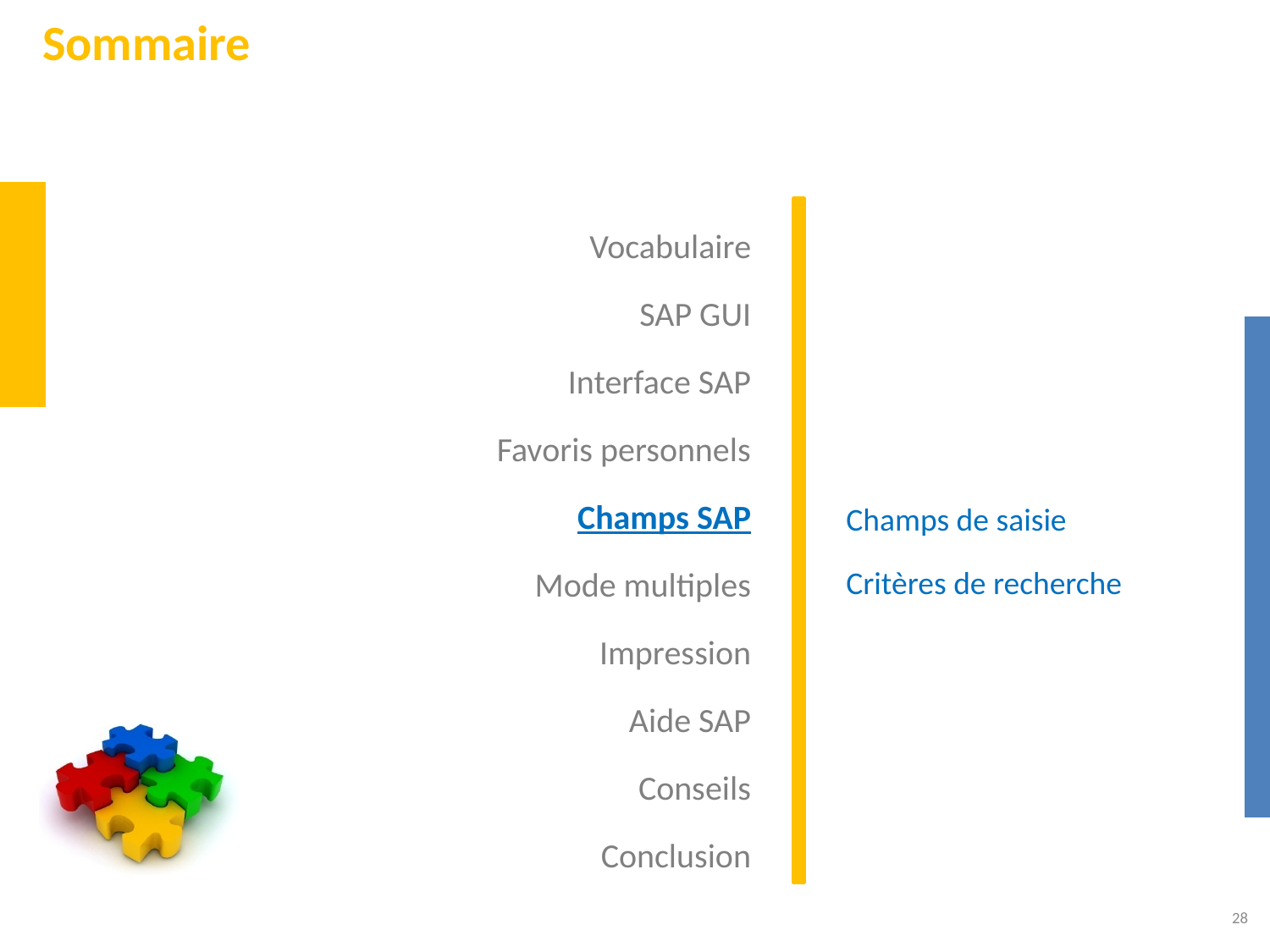

# Sommaire
Vocabulaire
SAP GUI
Interface SAP
Favoris personnels
Champs SAP
Mode multiples
Impression
Aide SAP
Conseils
Conclusion
Champs de saisie
Critères de recherche
28